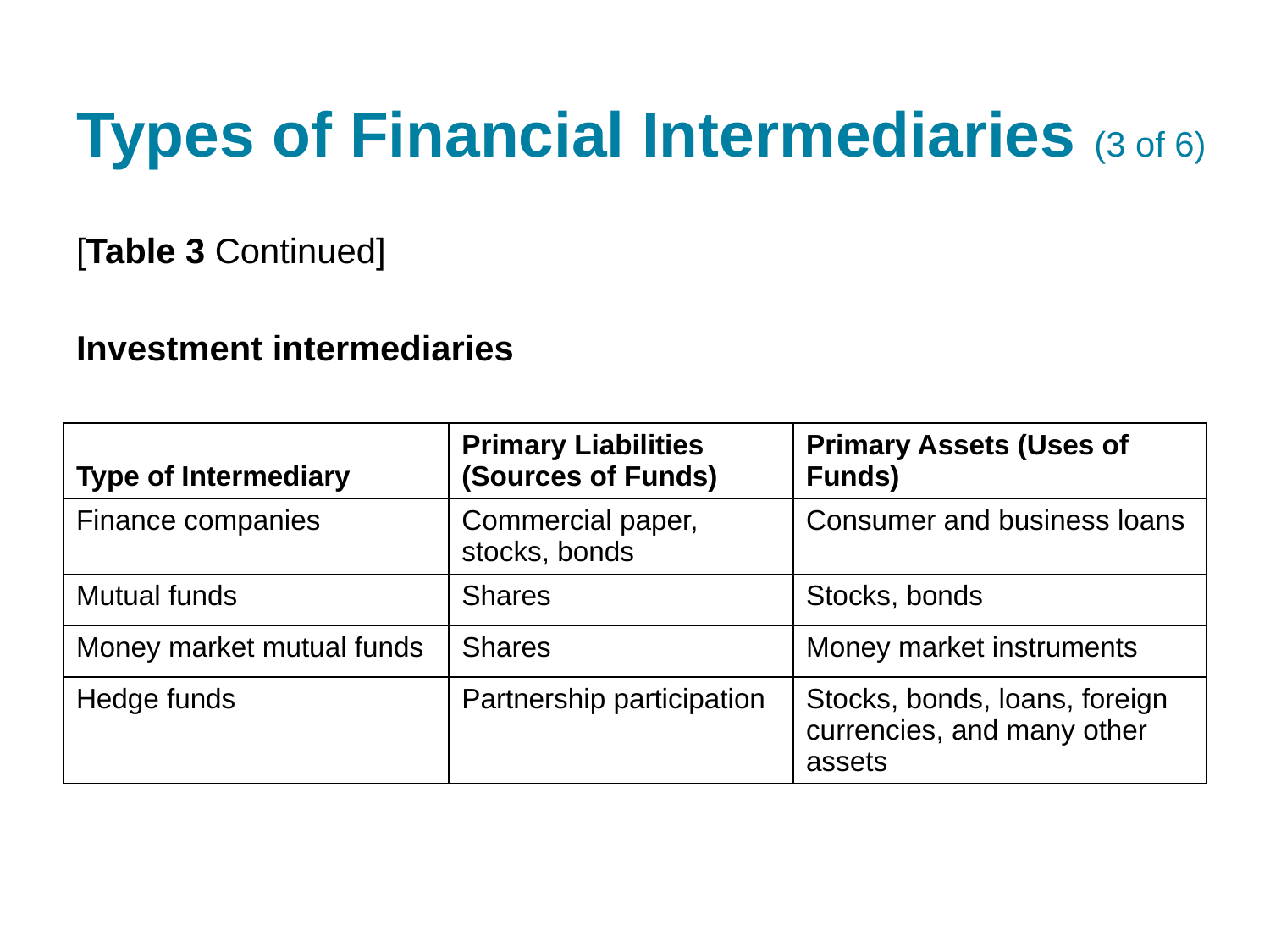

# Types of Financial Intermediaries (3 of 6)
[Table 3 Continued]
Investment intermediaries
| Type of Intermediary | Primary Liabilities (Sources of Funds) | Primary Assets (Uses of Funds) |
| --- | --- | --- |
| Finance companies | Commercial paper, stocks, bonds | Consumer and business loans |
| Mutual funds | Shares | Stocks, bonds |
| Money market mutual funds | Shares | Money market instruments |
| Hedge funds | Partnership participation | Stocks, bonds, loans, foreign currencies, and many other assets |